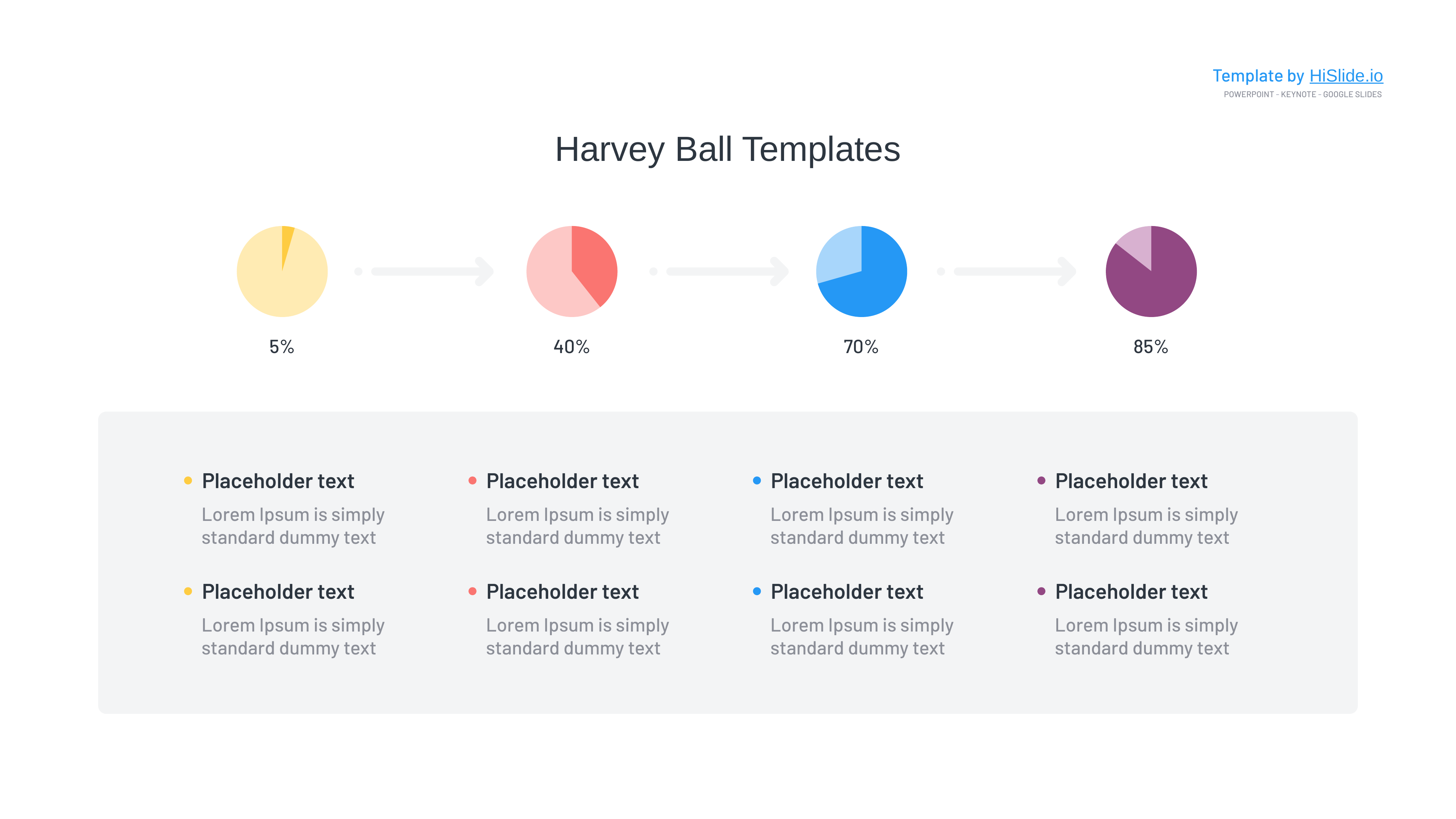

Template by HiSlide.io
PowerPoint - Keynote - Google Slides
Harvey Ball Templates

5%
40%
70%
85%

Placeholder text
Lorem Ipsum is simply standard dummy text

Placeholder text
Lorem Ipsum is simply standard dummy text

Placeholder text
Lorem Ipsum is simply standard dummy text

Placeholder text
Lorem Ipsum is simply standard dummy text

Placeholder text
Lorem Ipsum is simply standard dummy text

Placeholder text
Lorem Ipsum is simply standard dummy text

Placeholder text
Lorem Ipsum is simply standard dummy text

Placeholder text
Lorem Ipsum is simply standard dummy text